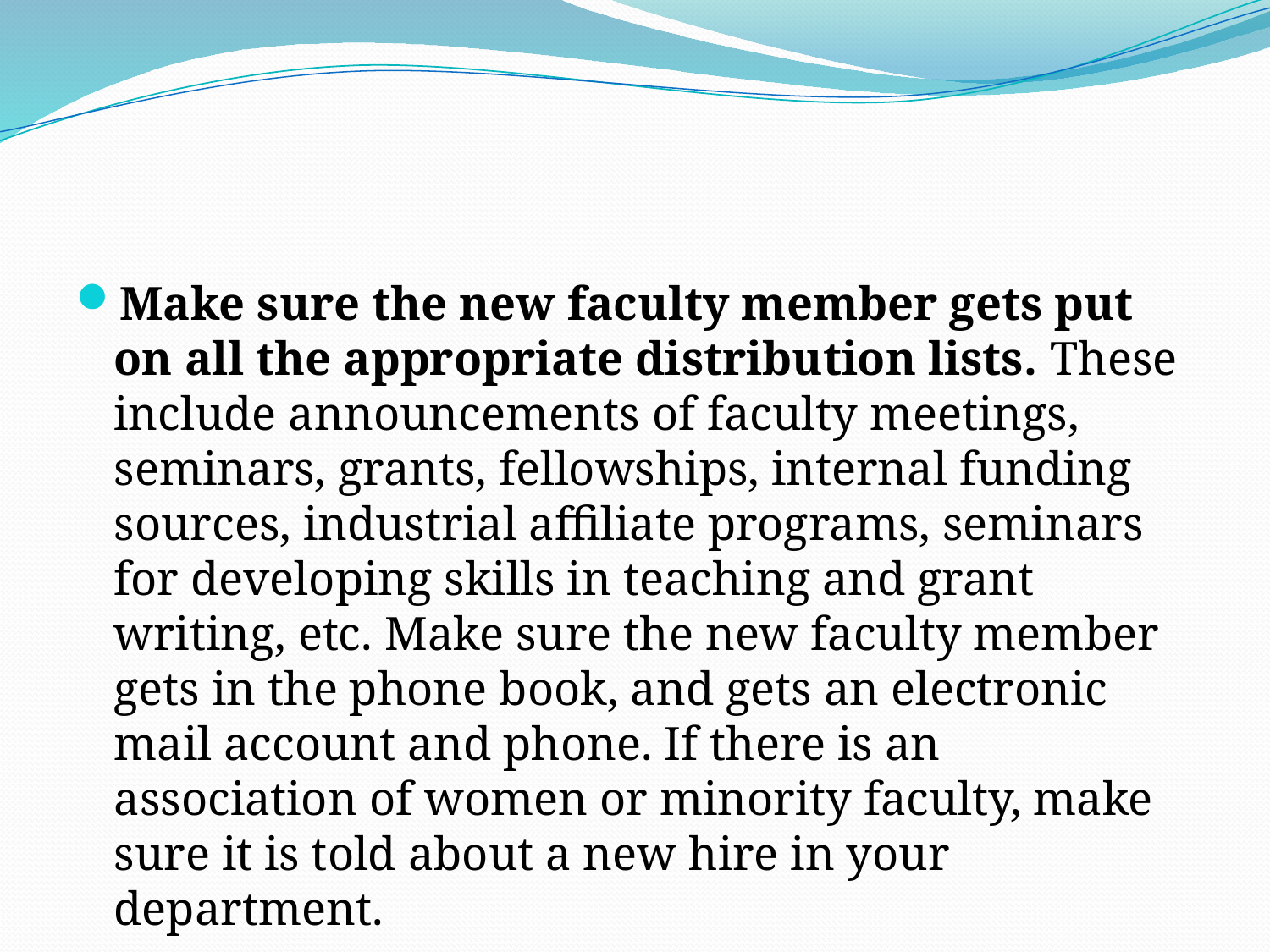

#
Make sure the new faculty member gets put on all the appropriate distribution lists. These include announcements of faculty meetings, seminars, grants, fellowships, internal funding sources, industrial affiliate programs, seminars for developing skills in teaching and grant writing, etc. Make sure the new faculty member gets in the phone book, and gets an electronic mail account and phone. If there is an association of women or minority faculty, make sure it is told about a new hire in your department.